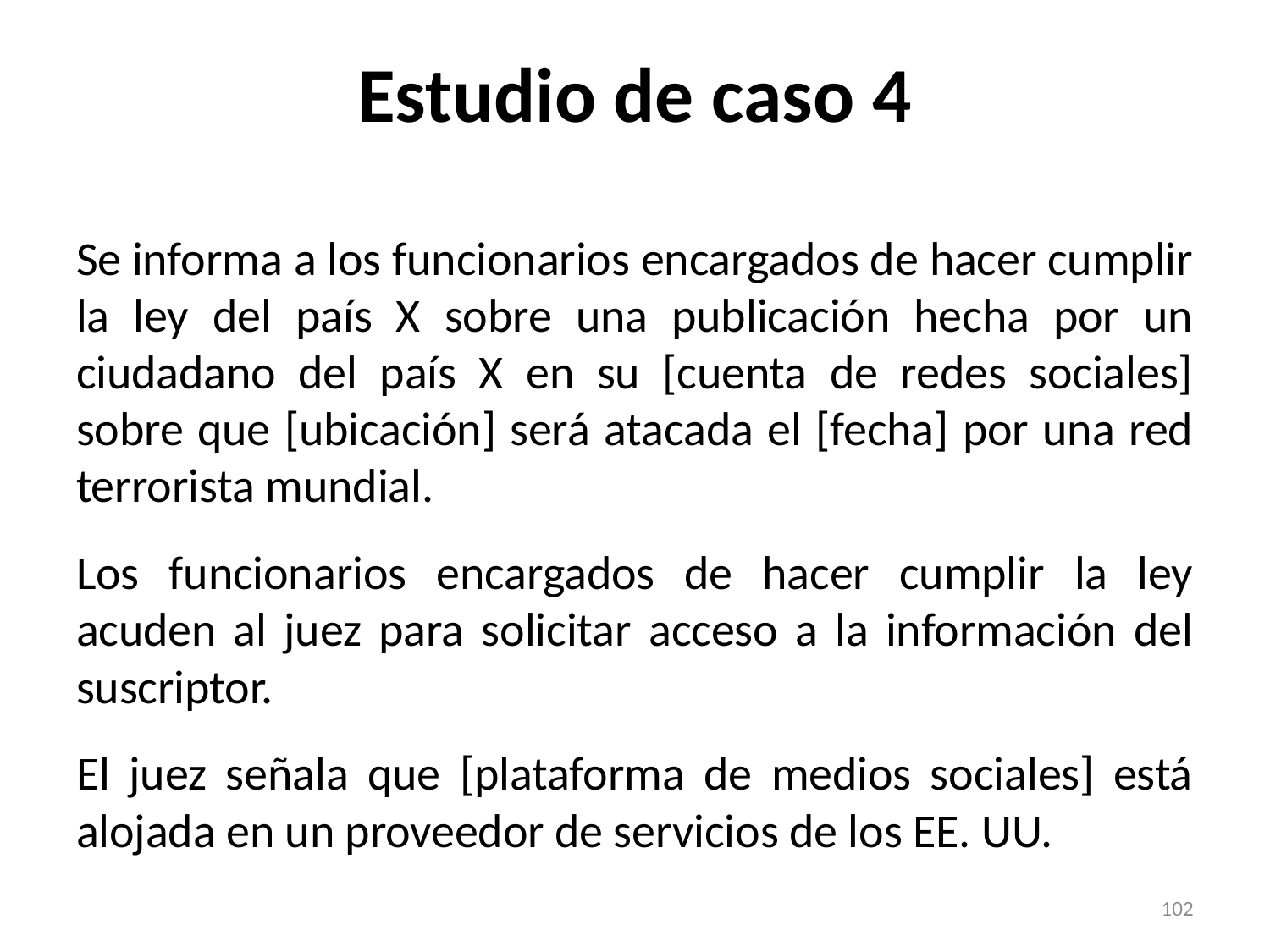

# Estudio de caso 4
Se informa a los funcionarios encargados de hacer cumplir la ley del país X sobre una publicación hecha por un ciudadano del país X en su [cuenta de redes sociales] sobre que [ubicación] será atacada el [fecha] por una red terrorista mundial.
Los funcionarios encargados de hacer cumplir la ley acuden al juez para solicitar acceso a la información del suscriptor.
El juez señala que [plataforma de medios sociales] está alojada en un proveedor de servicios de los EE. UU.
102